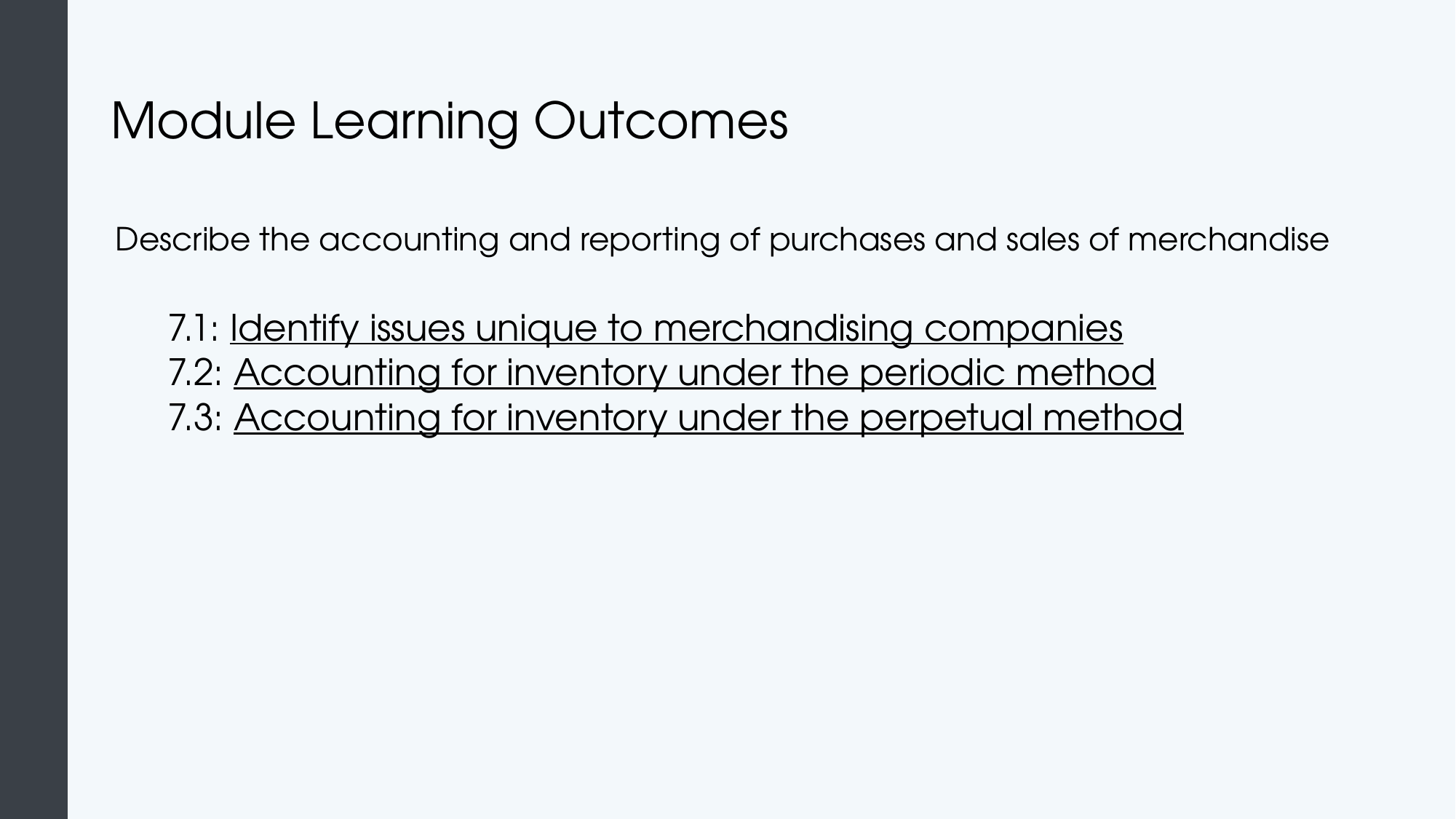

# Module Learning Outcomes
Describe the accounting and reporting of purchases and sales of merchandise

7.1: Identify issues unique to merchandising companies
7.2: Accounting for inventory under the periodic method
7.3: Accounting for inventory under the perpetual method